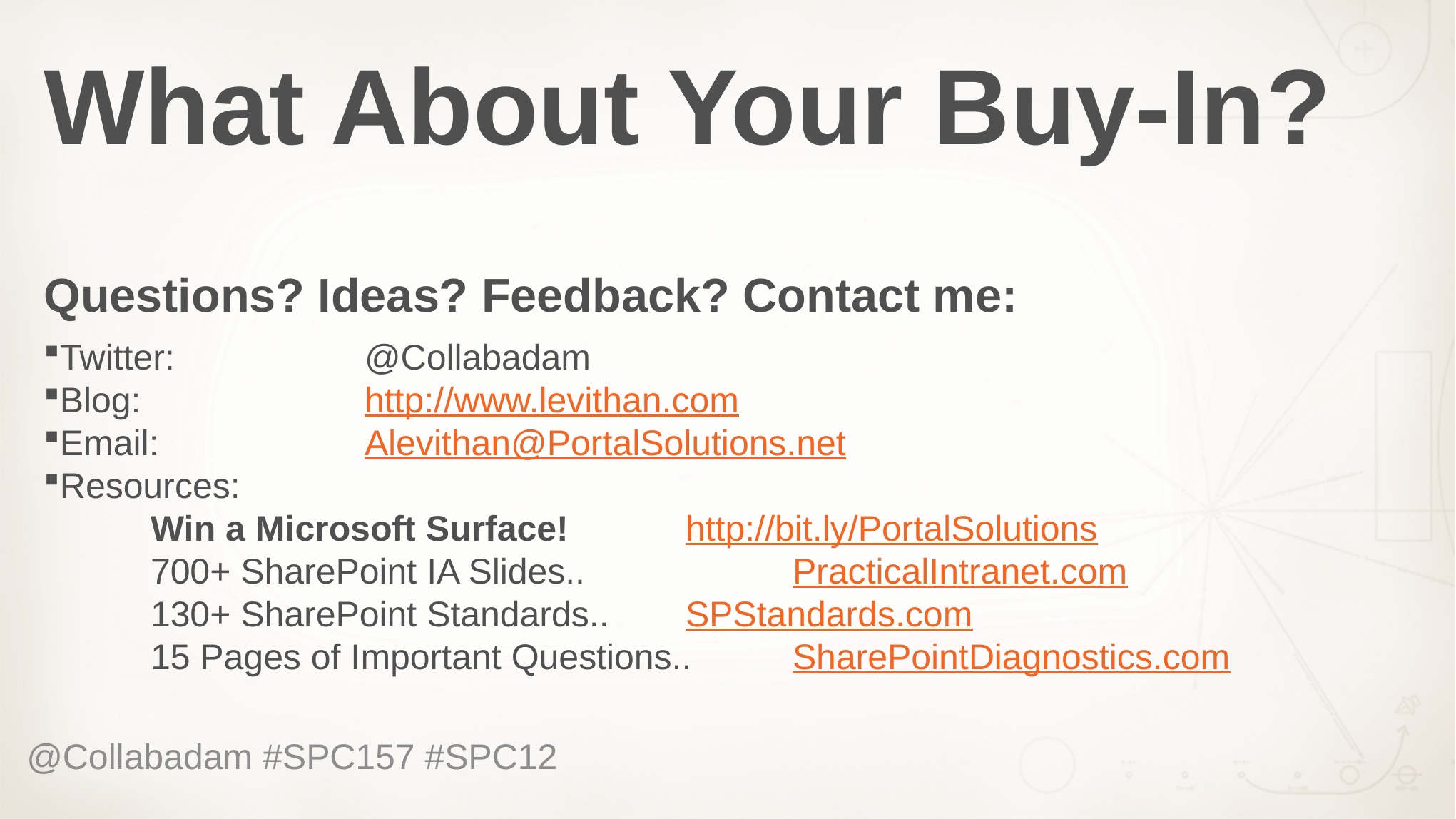

What About Your Buy-In?
Questions? Ideas? Feedback? Contact me:
Twitter:  		@Collabadam
Blog: 		http://www.levithan.com
Email: 		Alevithan@PortalSolutions.net
Resources:
	Win a Microsoft Surface!		http://bit.ly/PortalSolutions
	700+ SharePoint IA Slides..		PracticalIntranet.com
	130+ SharePoint Standards..  	SPStandards.com
	15 Pages of Important Questions.. 	SharePointDiagnostics.com